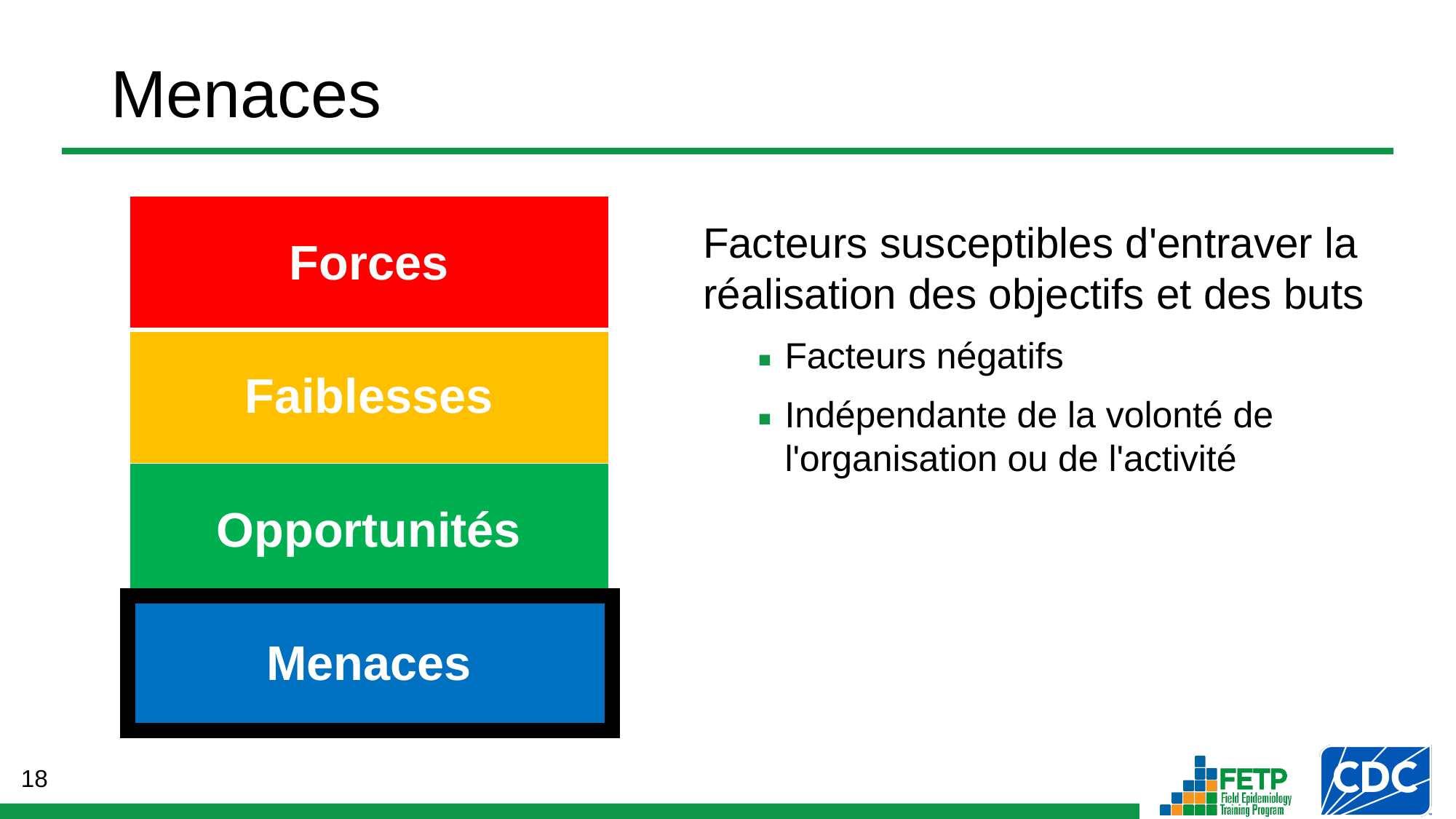

# Menaces
| Forces |
| --- |
| Faiblesses |
| Opportunités |
| Menaces |
Facteurs susceptibles d'entraver la réalisation des objectifs et des buts
Facteurs négatifs
Indépendante de la volonté de l'organisation ou de l'activité